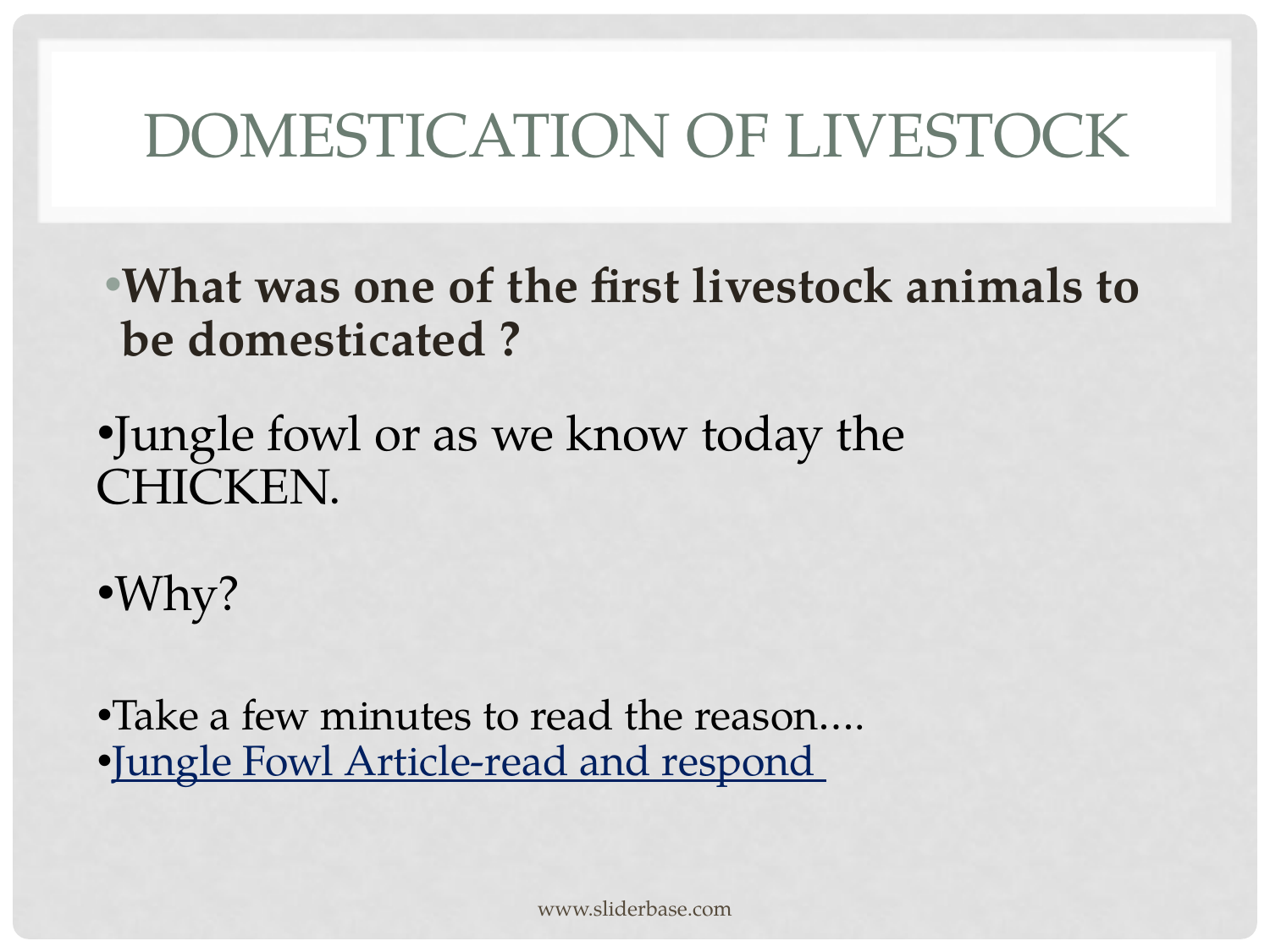

# Domestication of Livestock
What was one of the first livestock animals to be domesticated ?

Jungle fowl or as we know today the      CHICKEN.

Why?
Take a few minutes to read the reason….
Jungle Fowl Article-read and respond
www.sliderbase.com